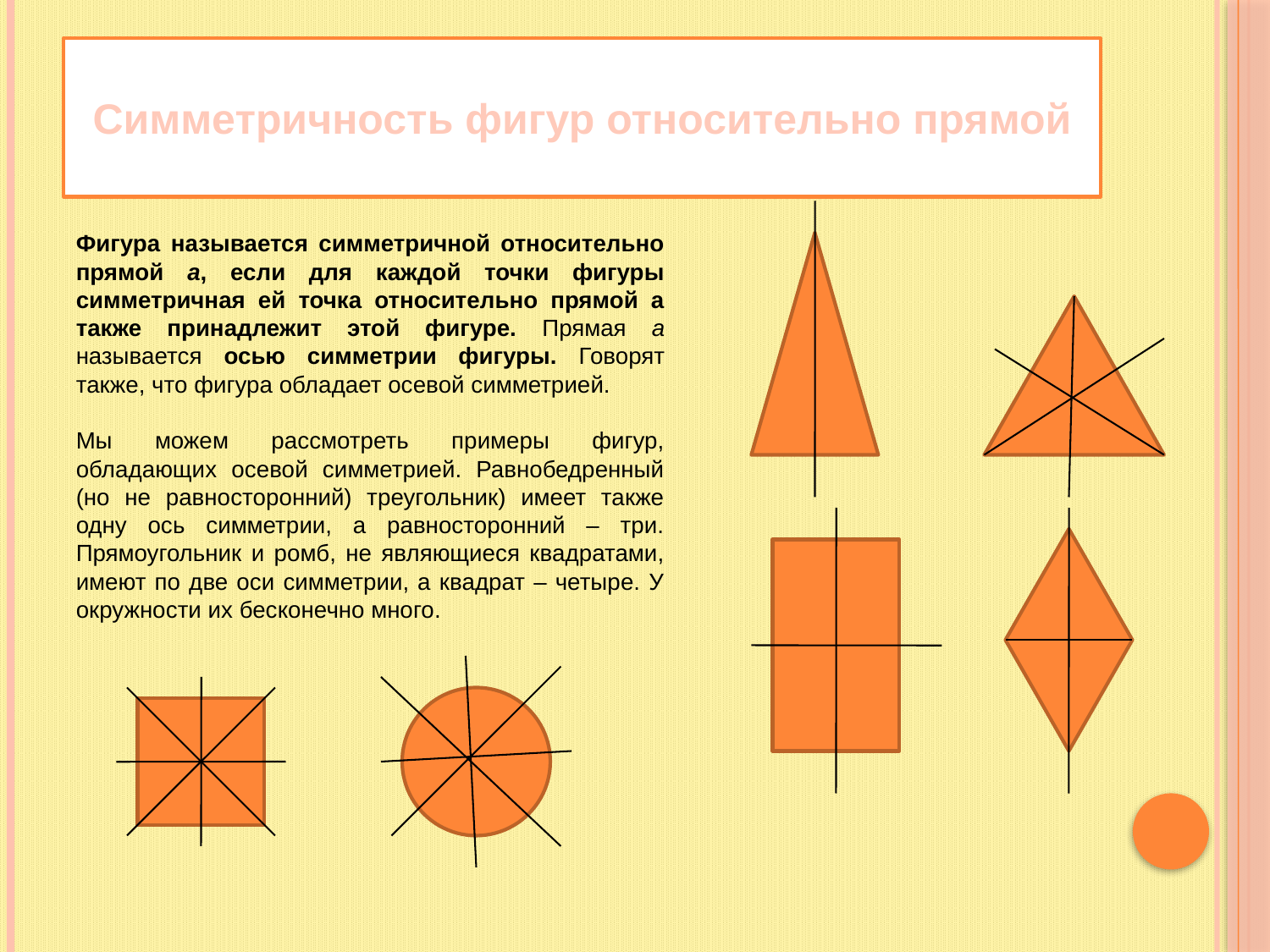

# Симметричность фигур относительно прямой
Фигура называется симметричной относительно прямой а, если для каждой точки фигуры симметричная ей точка относительно прямой а также принадлежит этой фигуре. Прямая а называется осью симметрии фигуры. Говорят также, что фигура обладает осевой симметрией.

Мы можем рассмотреть примеры фигур, обладающих осевой симметрией. Равнобедренный (но не равносторонний) треугольник) имеет также одну ось симметрии, а равносторонний – три. Прямоугольник и ромб, не являющиеся квадратами, имеют по две оси симметрии, а квадрат – четыре. У окружности их бесконечно много.